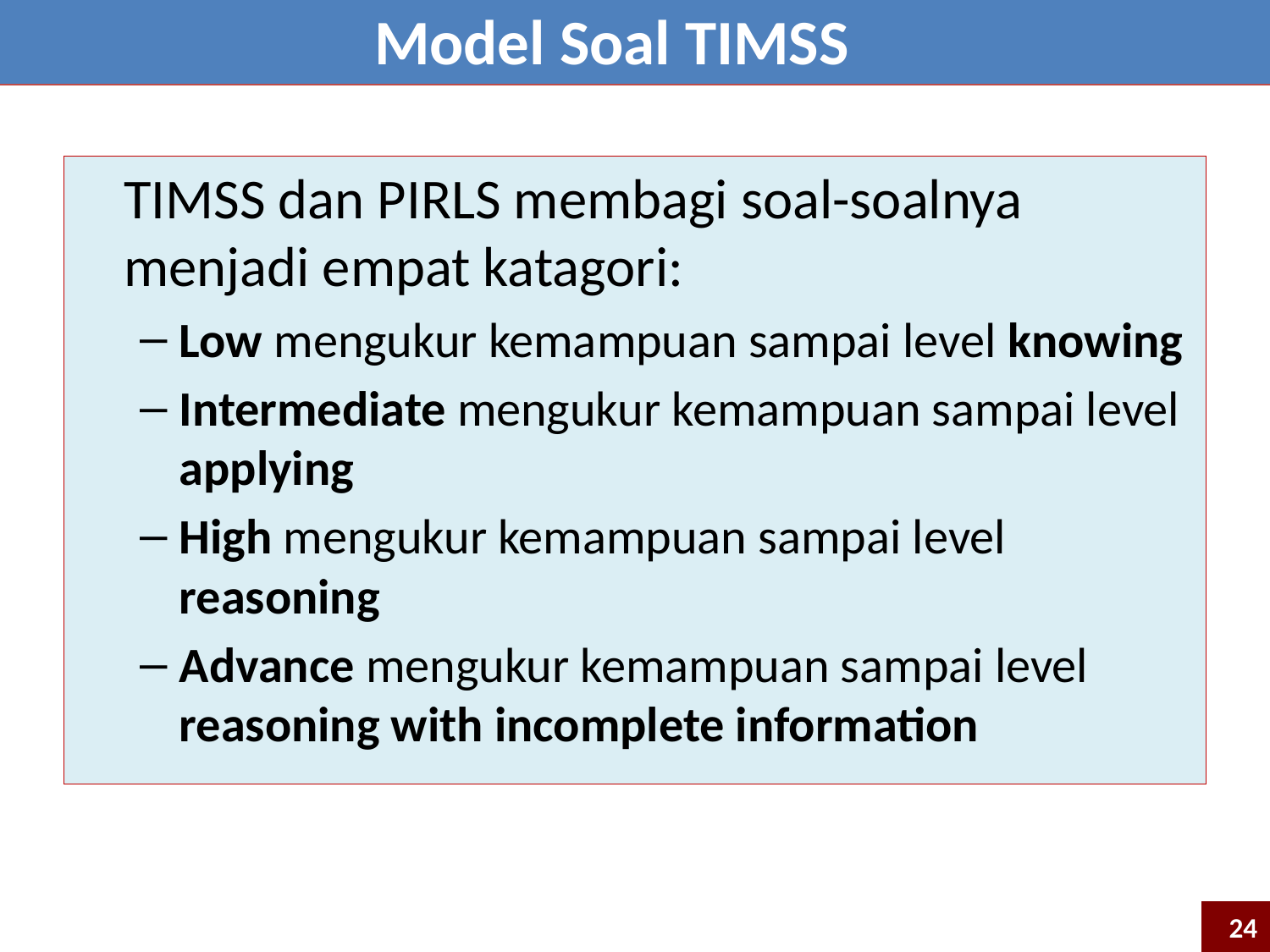

Model Soal TIMSS
	TIMSS dan PIRLS membagi soal-soalnya menjadi empat katagori:
Low mengukur kemampuan sampai level knowing
Intermediate mengukur kemampuan sampai level applying
High mengukur kemampuan sampai level reasoning
Advance mengukur kemampuan sampai level reasoning with incomplete information

24